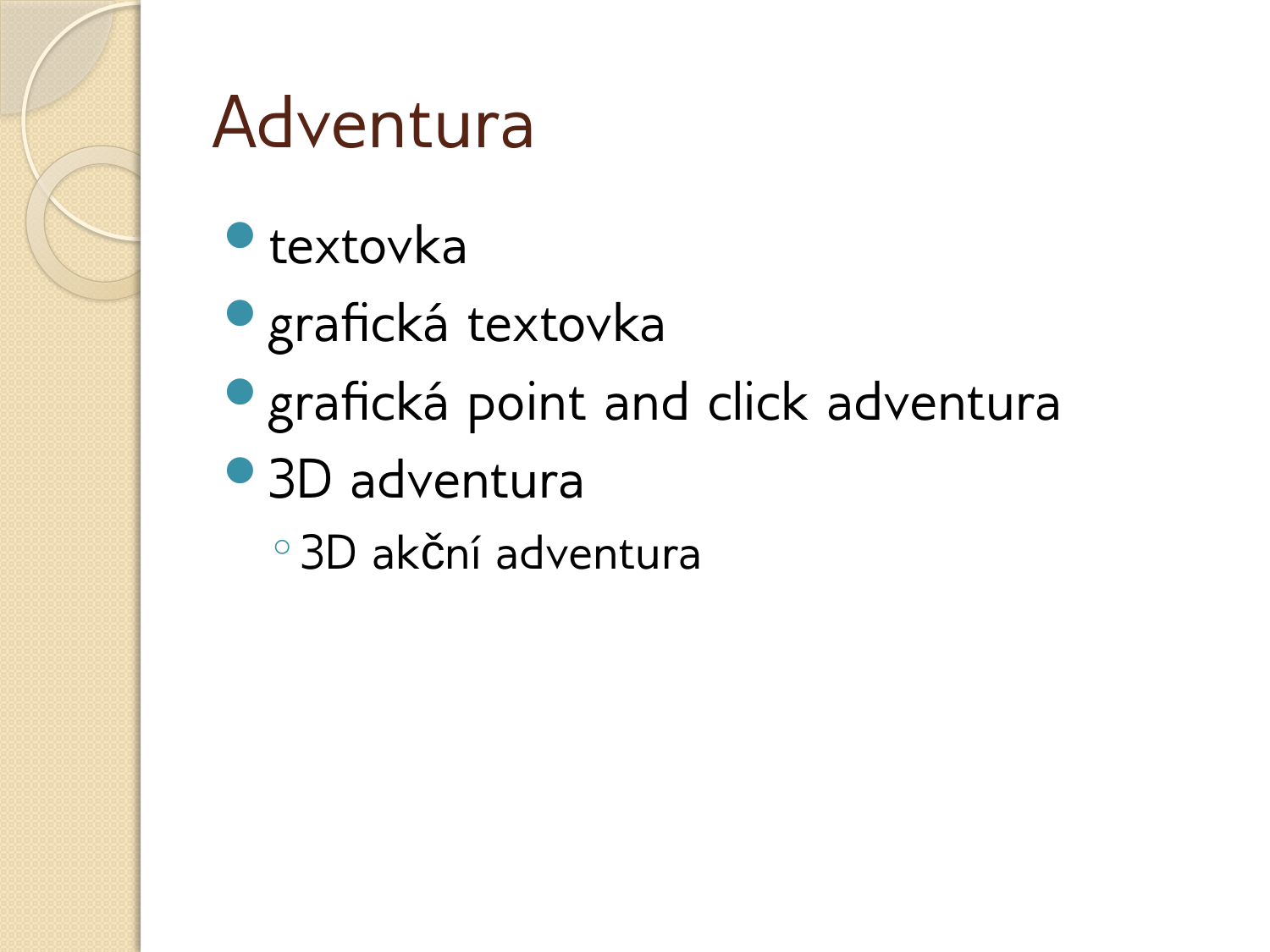

# Adventura
textovka
grafická textovka
grafická point and click adventura
3D adventura
3D akční adventura